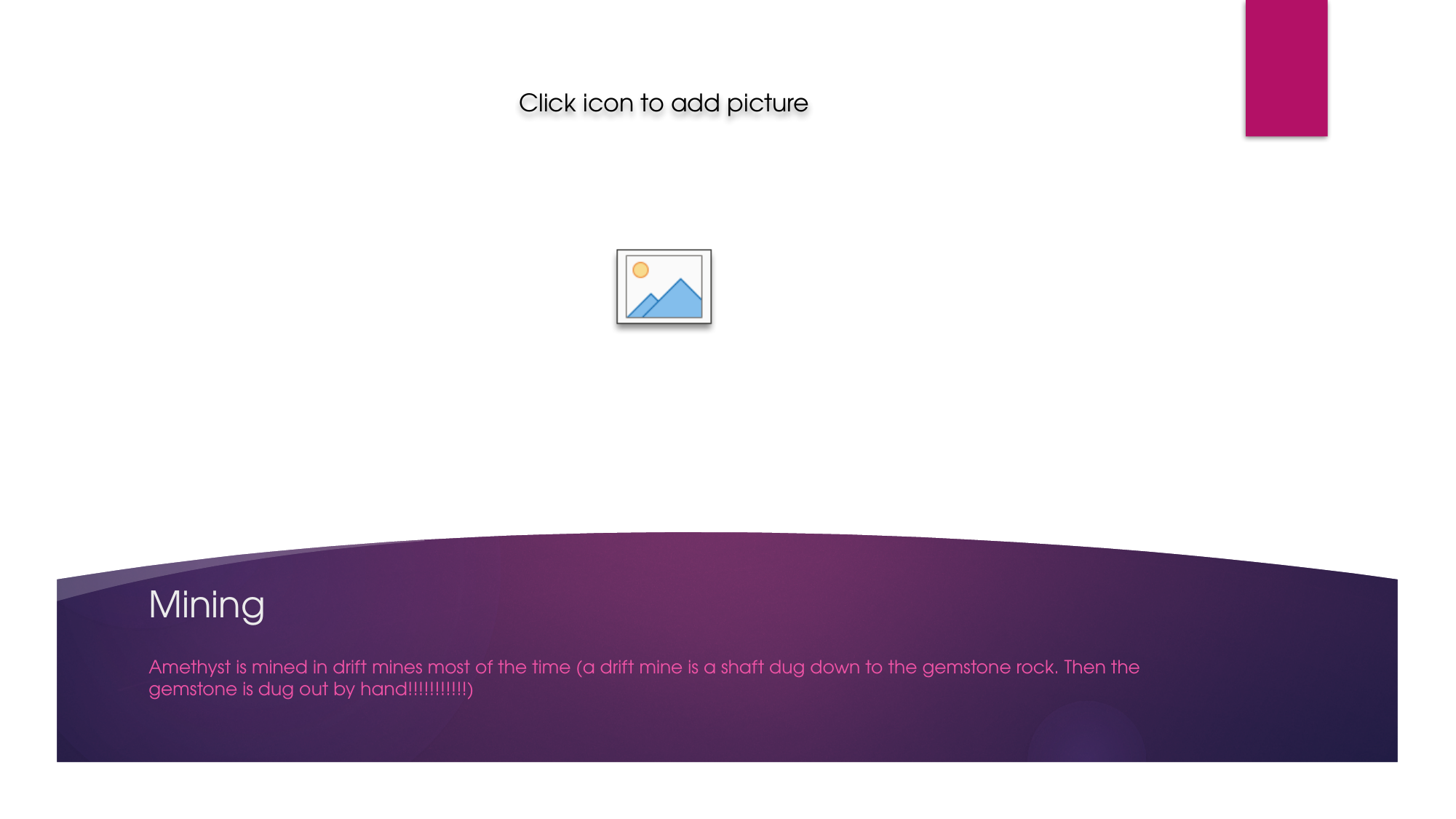

# Mining
Amethyst is mined in drift mines most of the time (a drift mine is a shaft dug down to the gemstone rock. Then the gemstone is dug out by hand!!!!!!!!!!!)